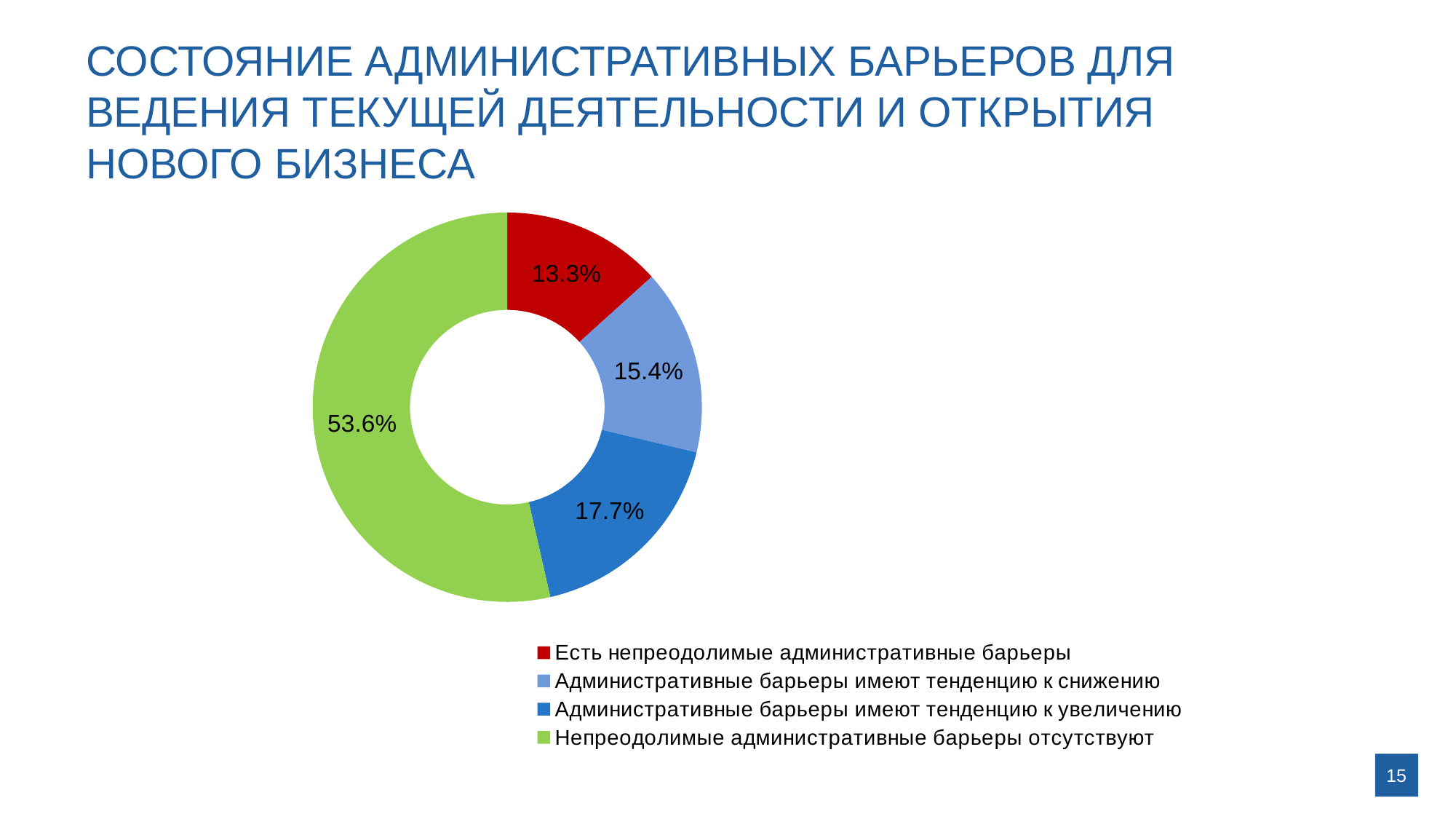

СОСТОЯНИЕ АДМИНИСТРАТИВНЫХ БАРЬЕРОВ ДЛЯ ВЕДЕНИЯ ТЕКУЩЕЙ ДЕЯТЕЛЬНОСТИ И ОТКРЫТИЯ НОВОГО БИЗНЕСА

### Chart

| Category | 2018 год |
|---|---|
| Есть непреодолимые административные барьеры | 0.133 |
| Административные барьеры имеют тенденцию к снижению | 0.154 |
| Административные барьеры имеют тенденцию к увеличению | 0.177 |
| Непреодолимые административные барьеры отсутствуют | 0.535 |
15